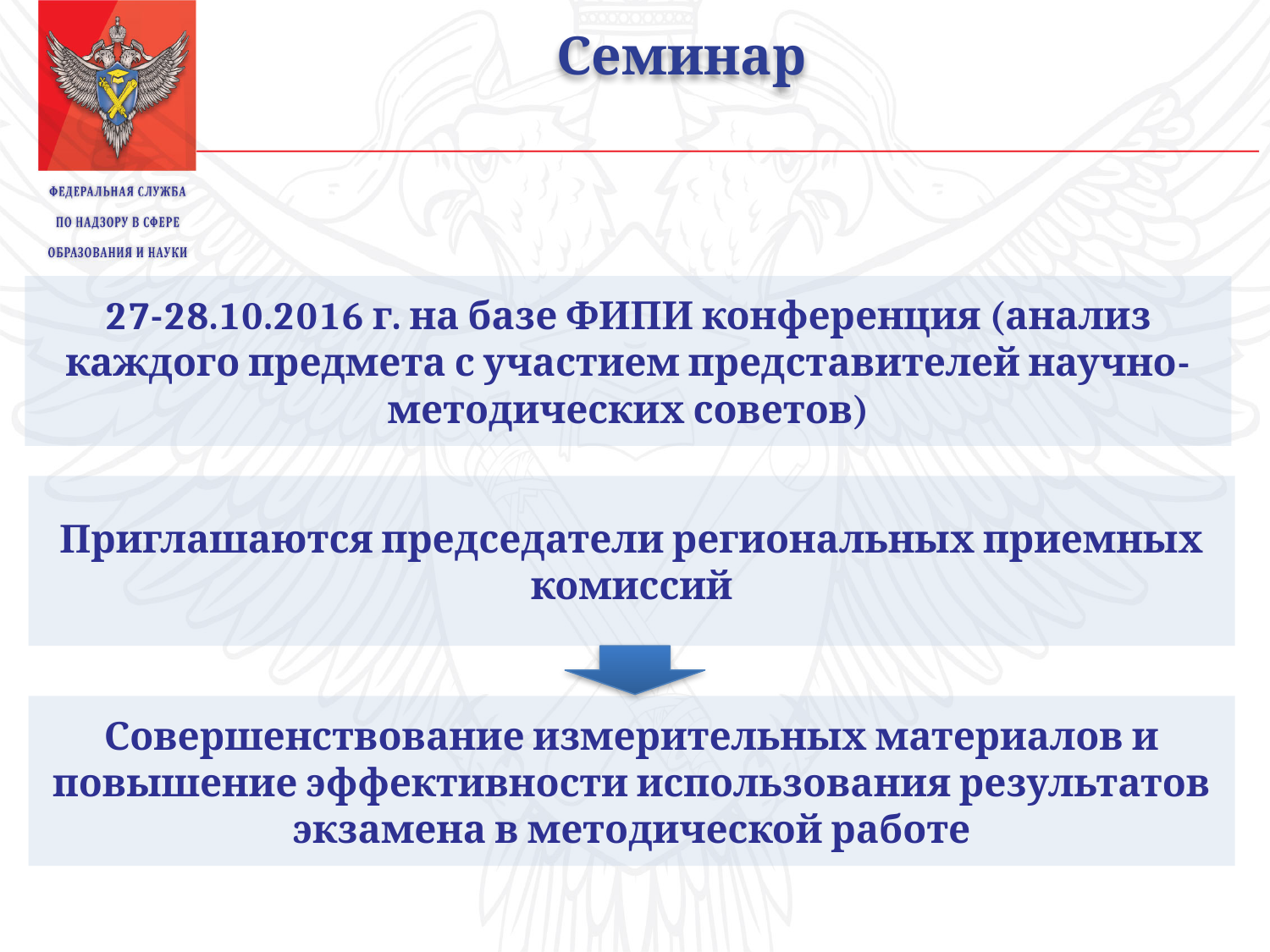

Семинар
27-28.10.2016 г. на базе ФИПИ конференция (анализ каждого предмета с участием представителей научно-методических советов)
Приглашаются председатели региональных приемных комиссий

Совершенствование измерительных материалов и повышение эффективности использования результатов экзамена в методической работе